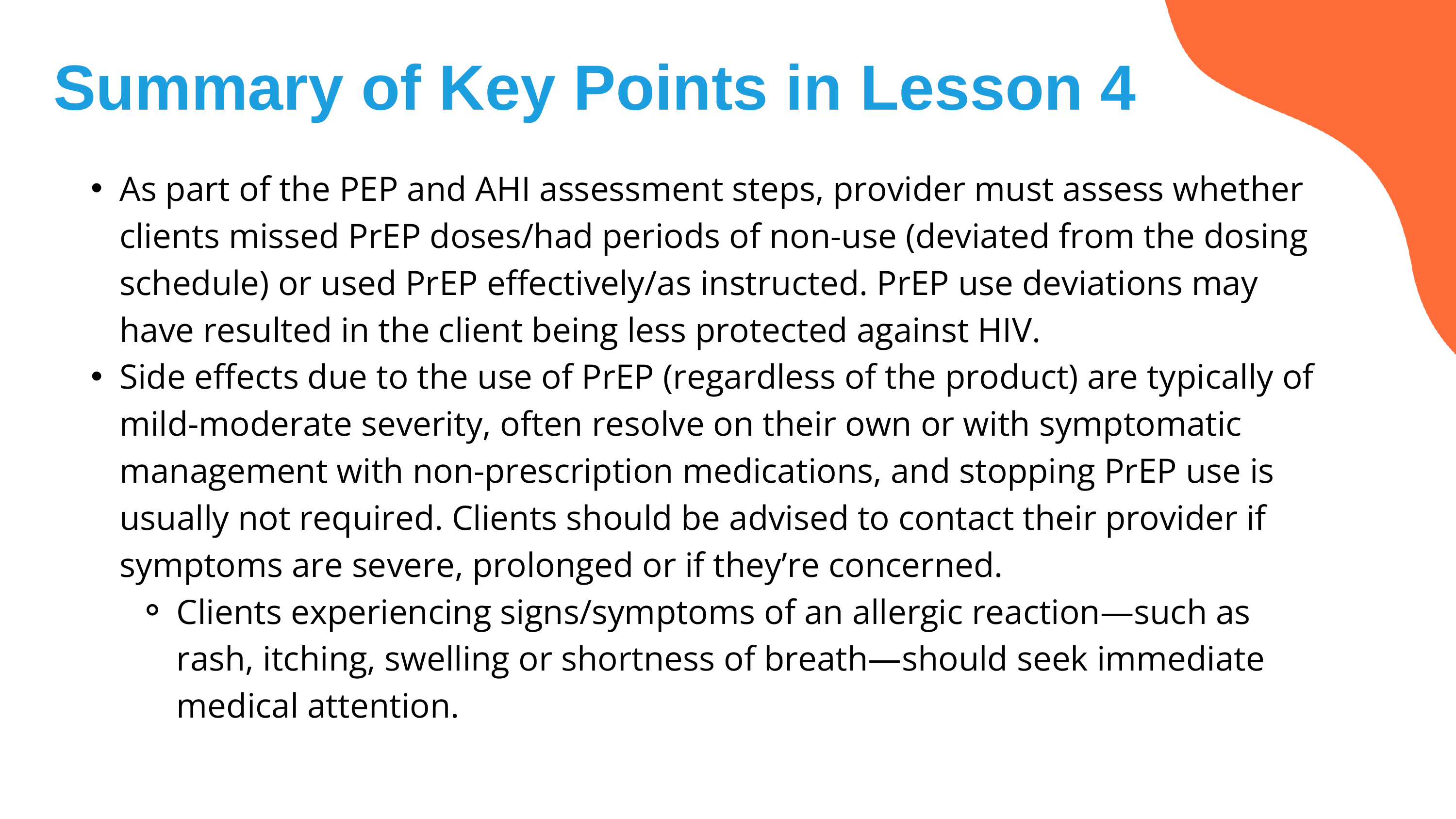

Summary of Key Points in Lesson 4
As part of the PEP and AHI assessment steps, provider must assess whether clients missed PrEP doses/had periods of non-use (deviated from the dosing schedule) or used PrEP effectively/as instructed. PrEP use deviations may have resulted in the client being less protected against HIV.
Side effects due to the use of PrEP (regardless of the product) are typically of mild-moderate severity, often resolve on their own or with symptomatic management with non-prescription medications, and stopping PrEP use is usually not required. Clients should be advised to contact their provider if symptoms are severe, prolonged or if they’re concerned.
Clients experiencing signs/symptoms of an allergic reaction—such as rash, itching, swelling or shortness of breath—should seek immediate medical attention.